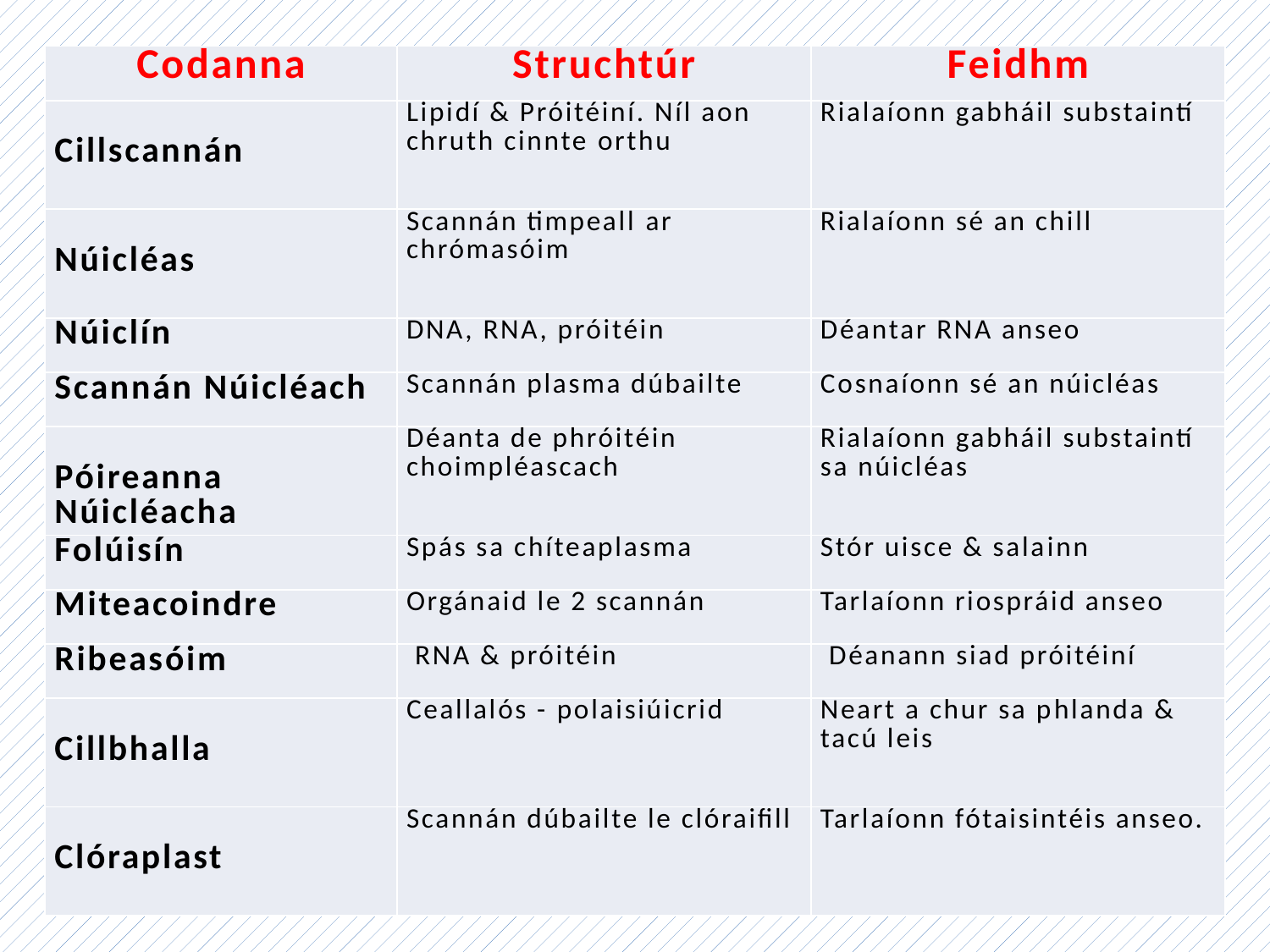

| Codanna | Struchtúr | Feidhm |
| --- | --- | --- |
| Cillscannán | Lipidí & Próitéiní. Níl aon chruth cinnte orthu | Rialaíonn gabháil substaintí |
| Núicléas | Scannán timpeall ar chrómasóim | Rialaíonn sé an chill |
| Núiclín | DNA, RNA, próitéin | Déantar RNA anseo |
| Scannán Núicléach | Scannán plasma dúbailte | Cosnaíonn sé an núicléas |
| Póireanna Núicléacha | Déanta de phróitéin choimpléascach | Rialaíonn gabháil substaintí sa núicléas |
| Folúisín | Spás sa chíteaplasma | Stór uisce & salainn |
| Miteacoindre | Orgánaid le 2 scannán | Tarlaíonn riospráid anseo |
| Ribeasóim | RNA & próitéin | Déanann siad próitéiní |
| Cillbhalla | Ceallalós - polaisiúicrid | Neart a chur sa phlanda & tacú leis |
| Clóraplast | Scannán dúbailte le clóraifill | Tarlaíonn fótaisintéis anseo. |